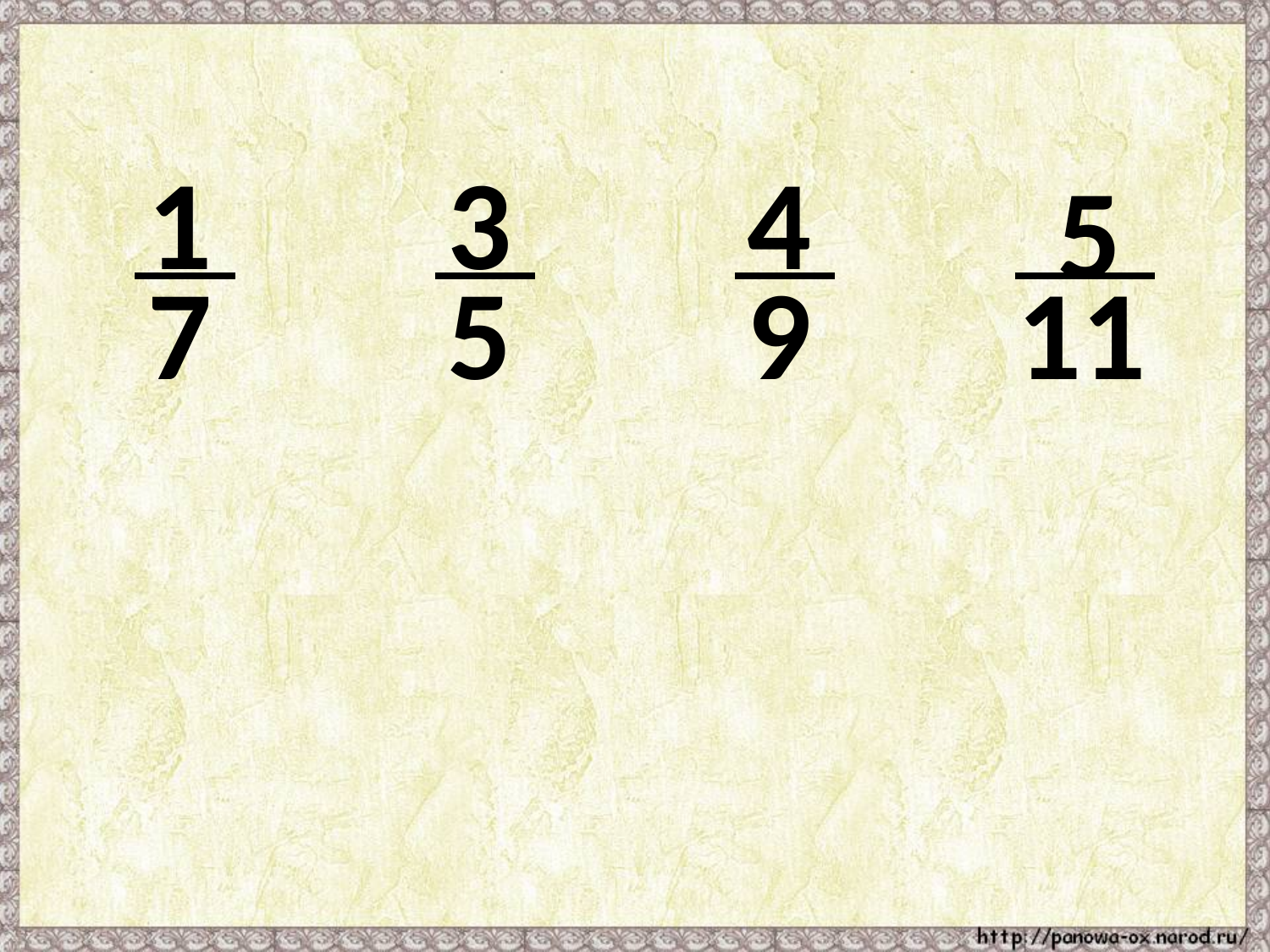

1
3
4
5
7
5
9
11